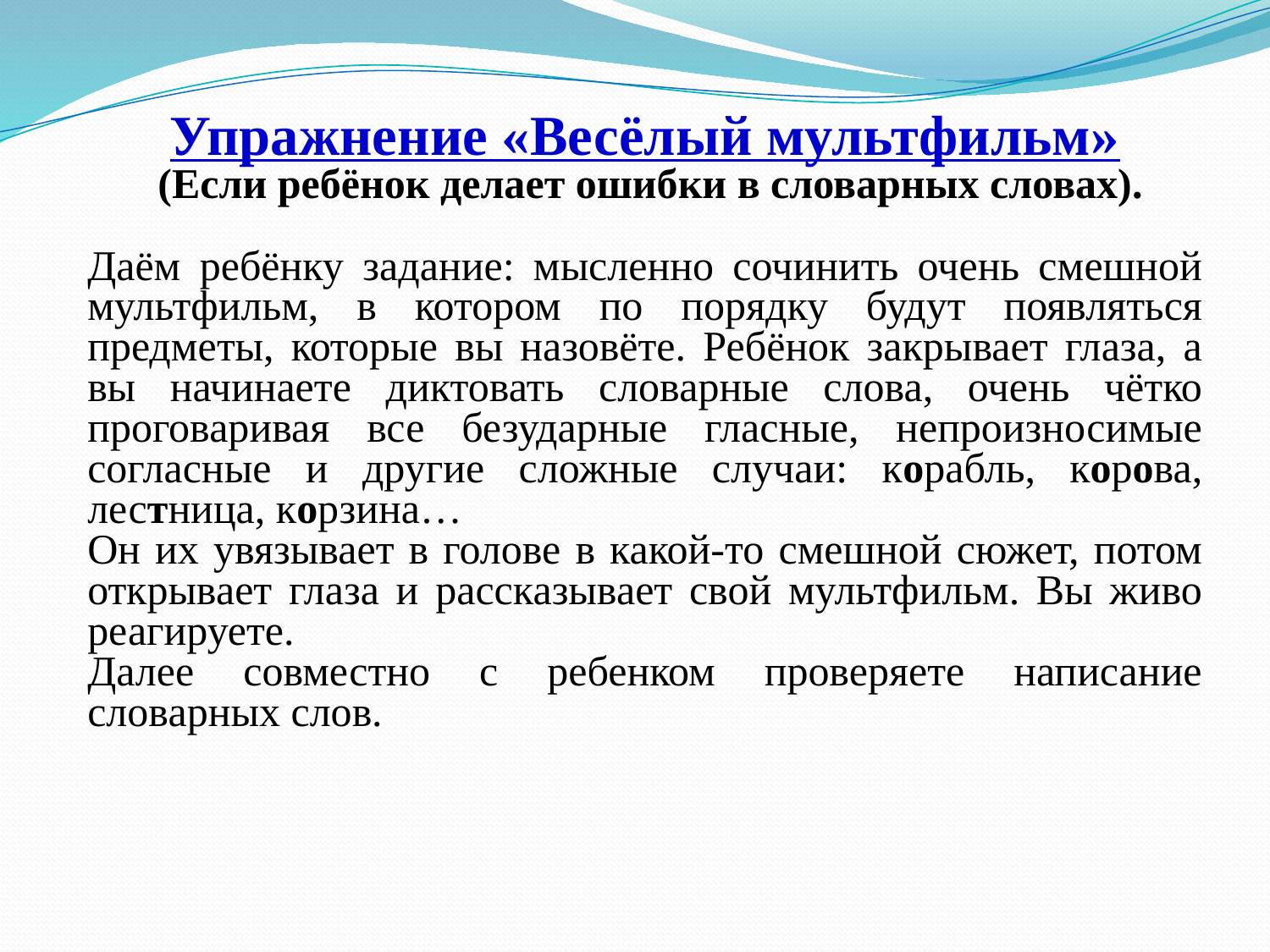

Упражнение «Весёлый мультфильм»
 (Если ребёнок делает ошибки в словарных словах).

Даём ребёнку задание: мысленно сочинить очень смешной мультфильм, в котором по порядку будут появляться предметы, которые вы назовёте. Ребёнок закрывает глаза, а вы начинаете диктовать словарные слова, очень чётко проговаривая все безударные гласные, непроизносимые согласные и другие сложные случаи: корабль, корова, лестница, корзина…
Он их увязывает в голове в какой-то смешной сюжет, потом открывает глаза и рассказывает свой мультфильм. Вы живо реагируете.
Далее совместно с ребенком проверяете написание словарных слов.